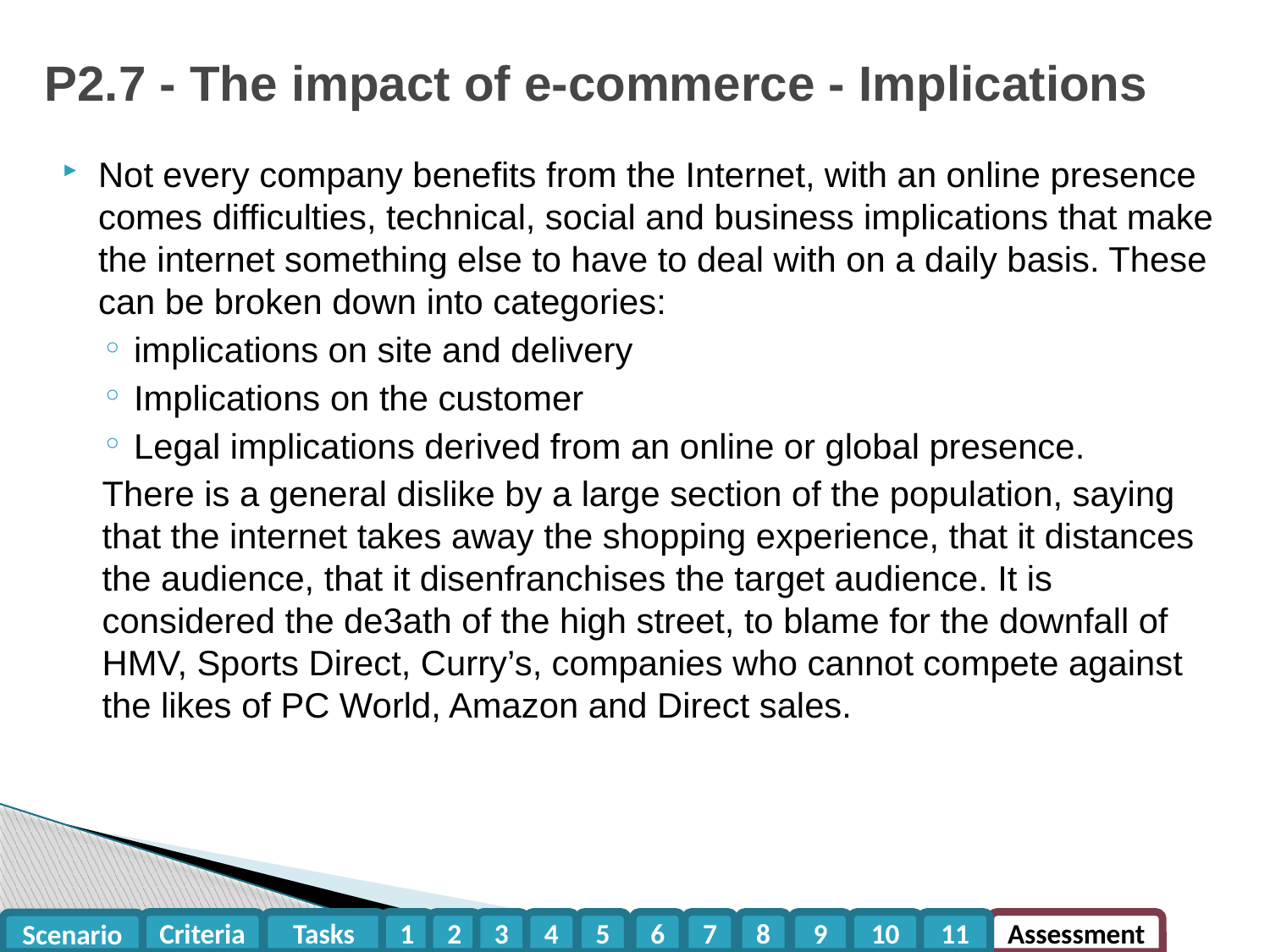

# P2.7 - The impact of e-commerce - Implications
Not every company benefits from the Internet, with an online presence comes difficulties, technical, social and business implications that make the internet something else to have to deal with on a daily basis. These can be broken down into categories:
implications on site and delivery
Implications on the customer
Legal implications derived from an online or global presence.
There is a general dislike by a large section of the population, saying that the internet takes away the shopping experience, that it distances the audience, that it disenfranchises the target audience. It is considered the de3ath of the high street, to blame for the downfall of HMV, Sports Direct, Curry’s, companies who cannot compete against the likes of PC World, Amazon and Direct sales.